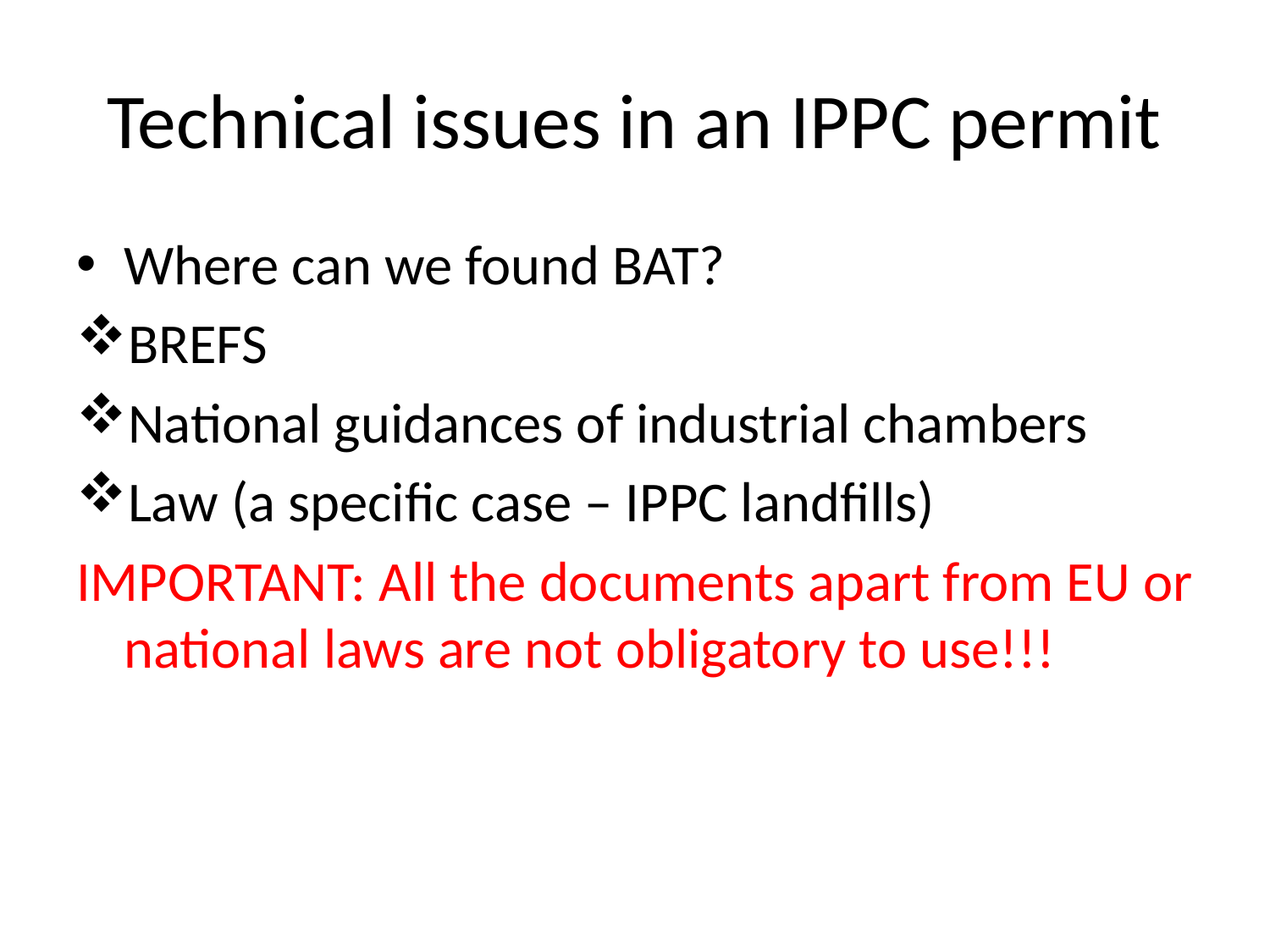

# Technical issues in an IPPC permit
Where can we found BAT?
BREFS
National guidances of industrial chambers
Law (a specific case – IPPC landfills)
IMPORTANT: All the documents apart from EU or national laws are not obligatory to use!!!